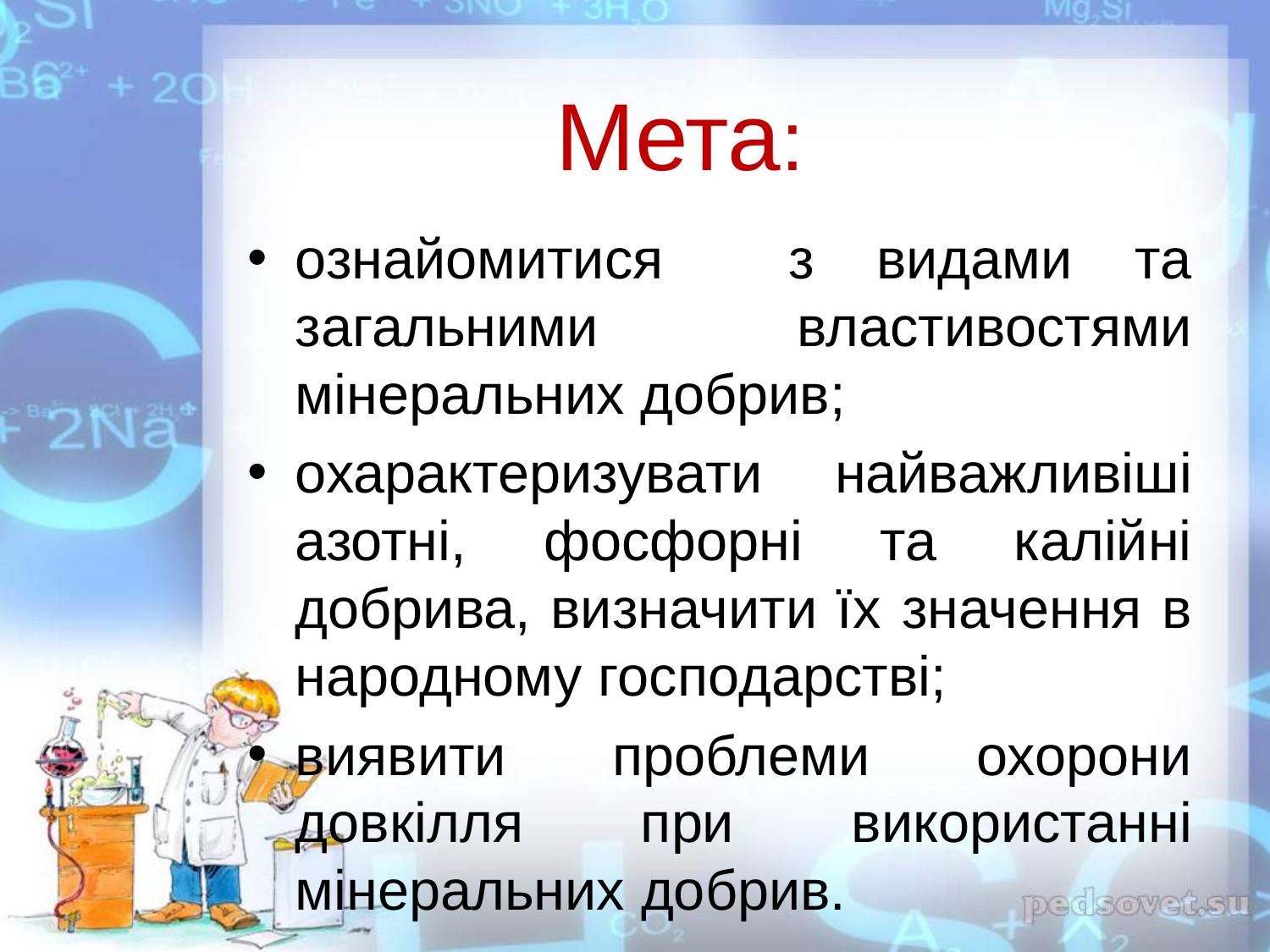

# Мета:
ознайомитися  з видами та загальними властивостями мінеральних добрив;
охарактеризувати найважливіші азотні, фосфорні та калійні добрива, визначити їх значення в народному господарстві;
виявити проблеми охорони довкілля при використанні мінеральних добрив.